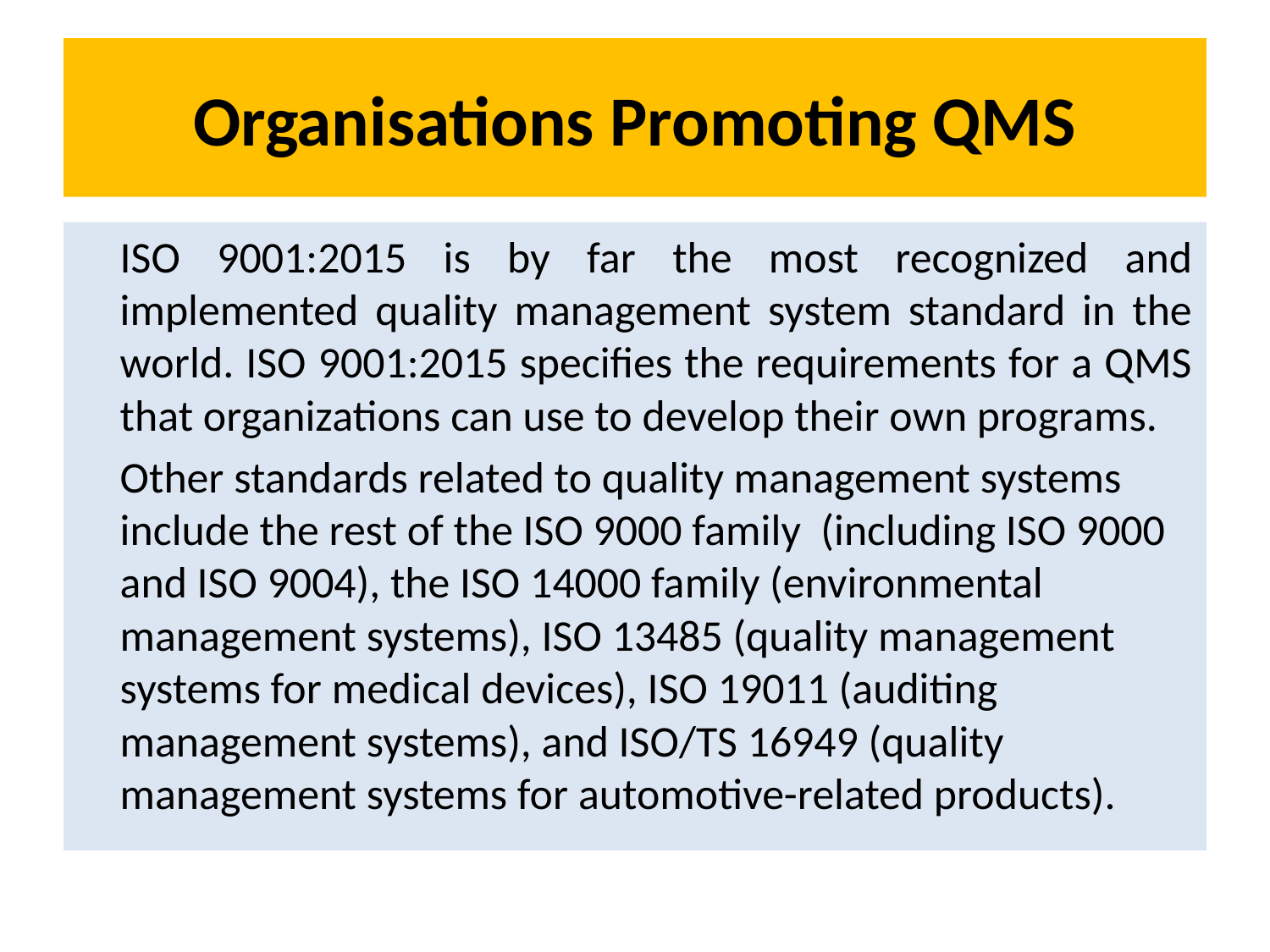

# Organisations Promoting QMS
	ISO 9001:2015 is by far the most recognized and implemented quality management system standard in the world. ISO 9001:2015 specifies the requirements for a QMS that organizations can use to develop their own programs.
	Other standards related to quality management systems include the rest of the ISO 9000 family  (including ISO 9000 and ISO 9004), the ISO 14000 family (environmental management systems), ISO 13485 (quality management systems for medical devices), ISO 19011 (auditing management systems), and ISO/TS 16949 (quality management systems for automotive-related products).